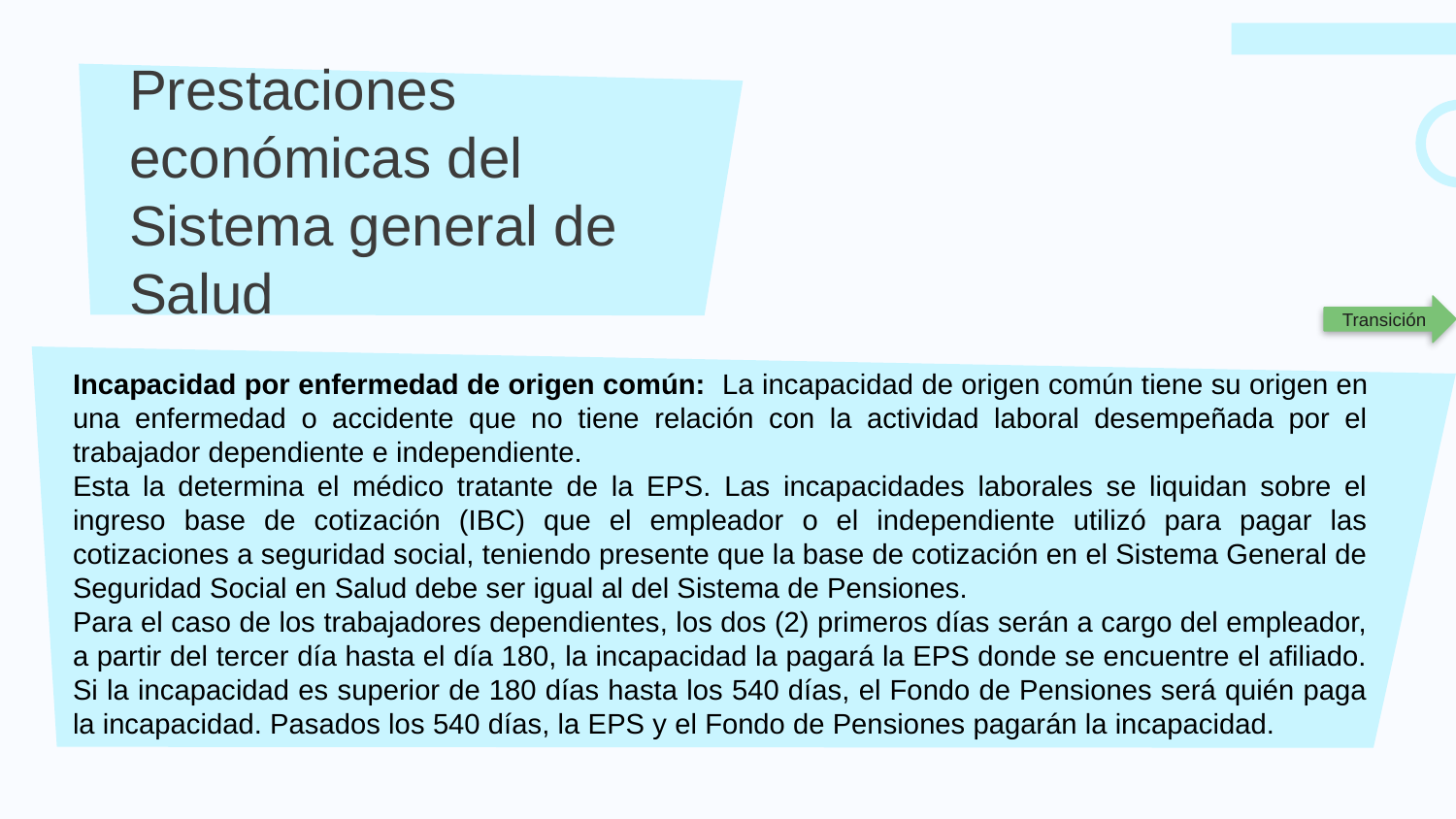

# Prestaciones económicas del Sistema general de Salud
Transición

Incapacidad por enfermedad de origen común:  La incapacidad de origen común tiene su origen en una enfermedad o accidente que no tiene relación con la actividad laboral desempeñada por el trabajador dependiente e independiente.
Esta la determina el médico tratante de la EPS. Las incapacidades laborales se liquidan sobre el ingreso base de cotización (IBC) que el empleador o el independiente utilizó para pagar las cotizaciones a seguridad social, teniendo presente que la base de cotización en el Sistema General de Seguridad Social en Salud debe ser igual al del Sistema de Pensiones.
Para el caso de los trabajadores dependientes, los dos (2) primeros días serán a cargo del empleador, a partir del tercer día hasta el día 180, la incapacidad la pagará la EPS donde se encuentre el afiliado. Si la incapacidad es superior de 180 días hasta los 540 días, el Fondo de Pensiones será quién paga la incapacidad. Pasados los 540 días, la EPS y el Fondo de Pensiones pagarán la incapacidad.